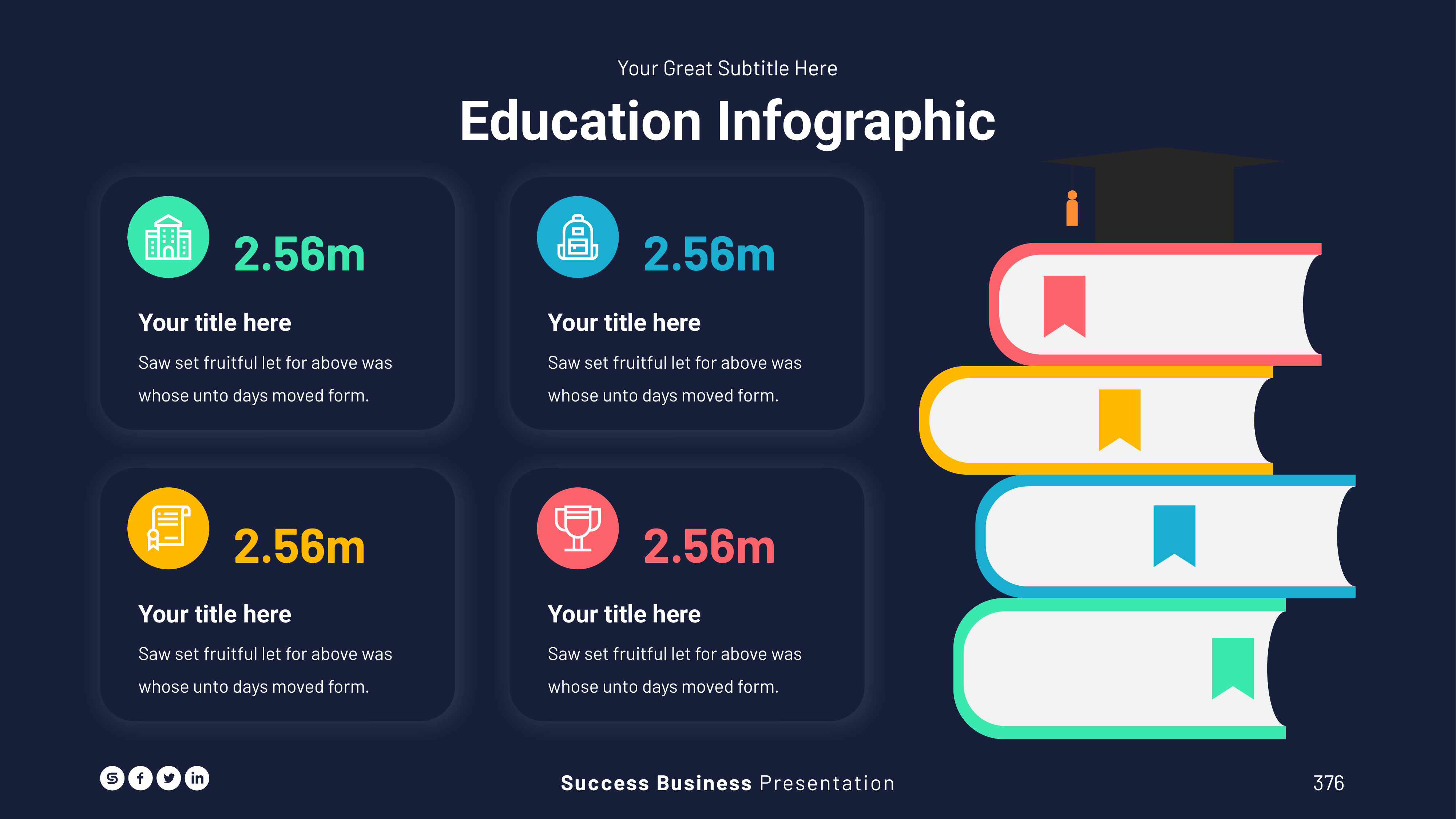

Your Great Subtitle Here
Education Infographic

2.56m
2.56m

Your title here
Saw set fruitful let for above was whose unto days moved form.
Your title here
Saw set fruitful let for above was whose unto days moved form.

2.56m
2.56m

Your title here
Saw set fruitful let for above was whose unto days moved form.
Your title here
Saw set fruitful let for above was whose unto days moved form.